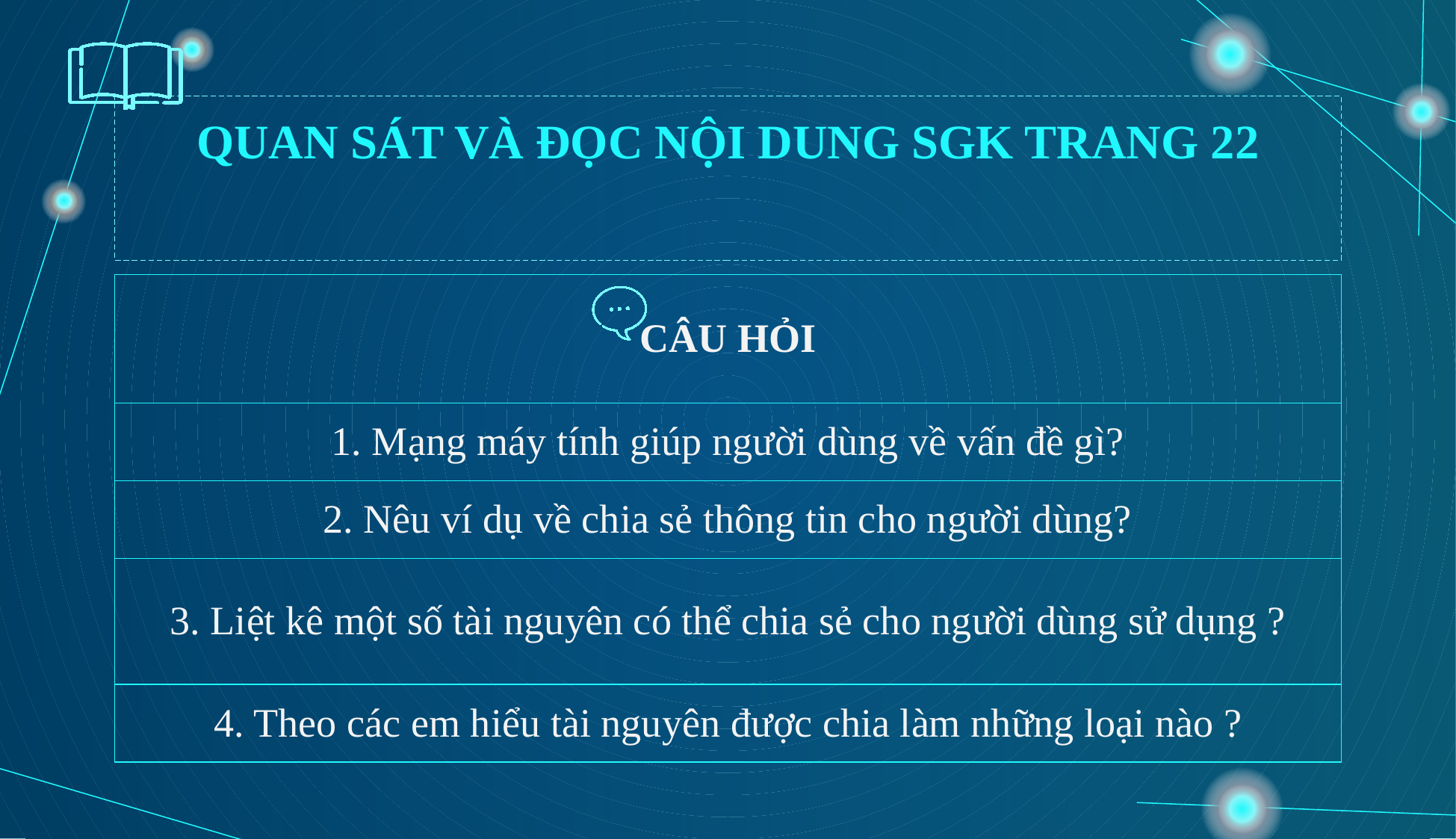

# QUAN SÁT VÀ ĐỌC NỘI DUNG SGK TRANG 22
| CÂU HỎI |
| --- |
| 1. Mạng máy tính giúp người dùng về vấn đề gì? |
| 2. Nêu ví dụ về chia sẻ thông tin cho người dùng? |
| 3. Liệt kê một số tài nguyên có thể chia sẻ cho người dùng sử dụng ? |
| 4. Theo các em hiểu tài nguyên được chia làm những loại nào ? |